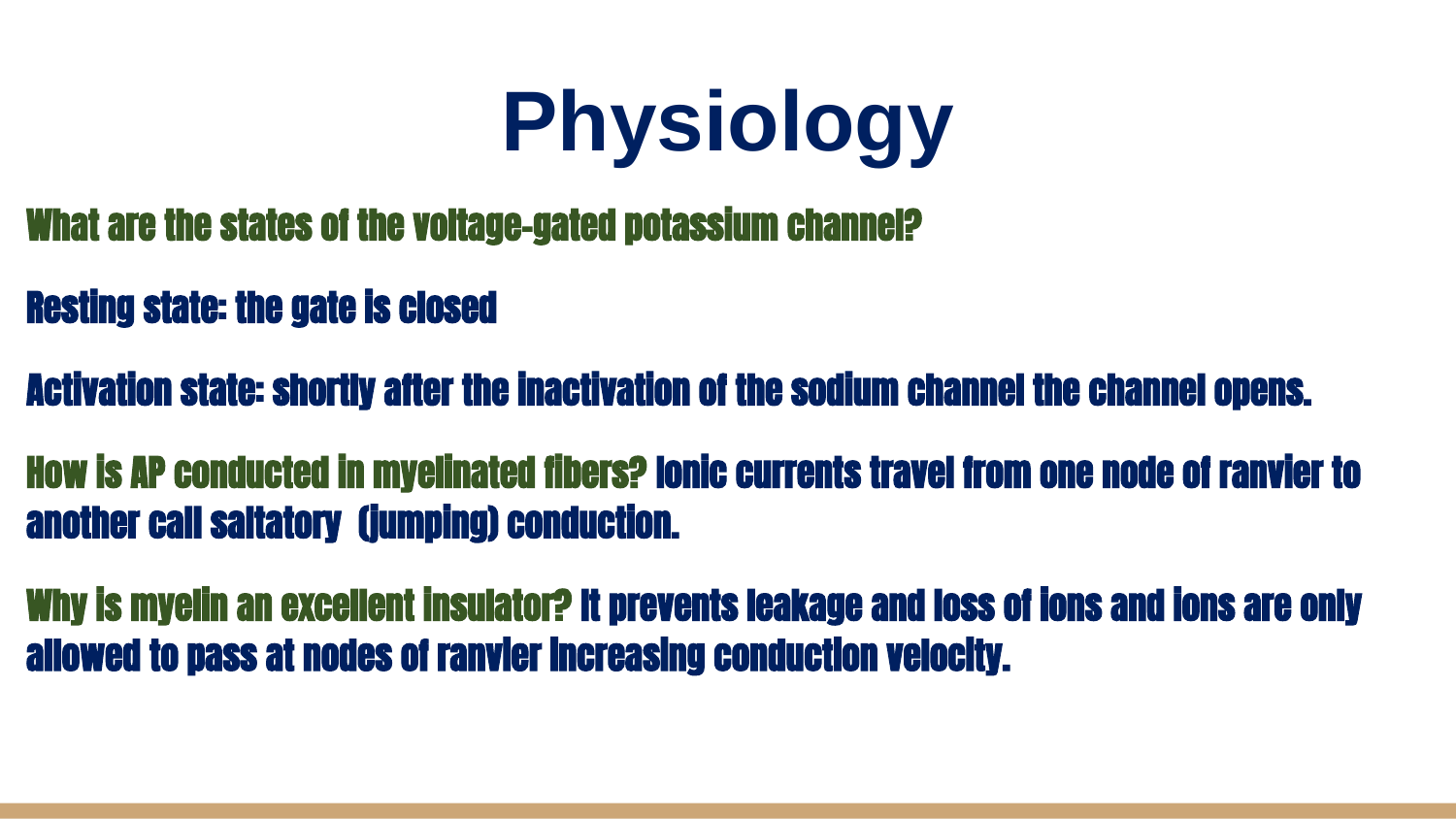

# Physiology
What are the states of the voltage-gated potassium channel?
Resting state: the gate is closed
Activation state: shortly after the inactivation of the sodium channel the channel opens.
How is AP conducted in myelinated fibers? Ionic currents travel from one node of ranvier to another call saltatory  (jumping) conduction.
Why is myelin an excellent insulator? It prevents leakage and loss of ions and ions are only allowed to pass at nodes of ranvier increasing conduction velocity.